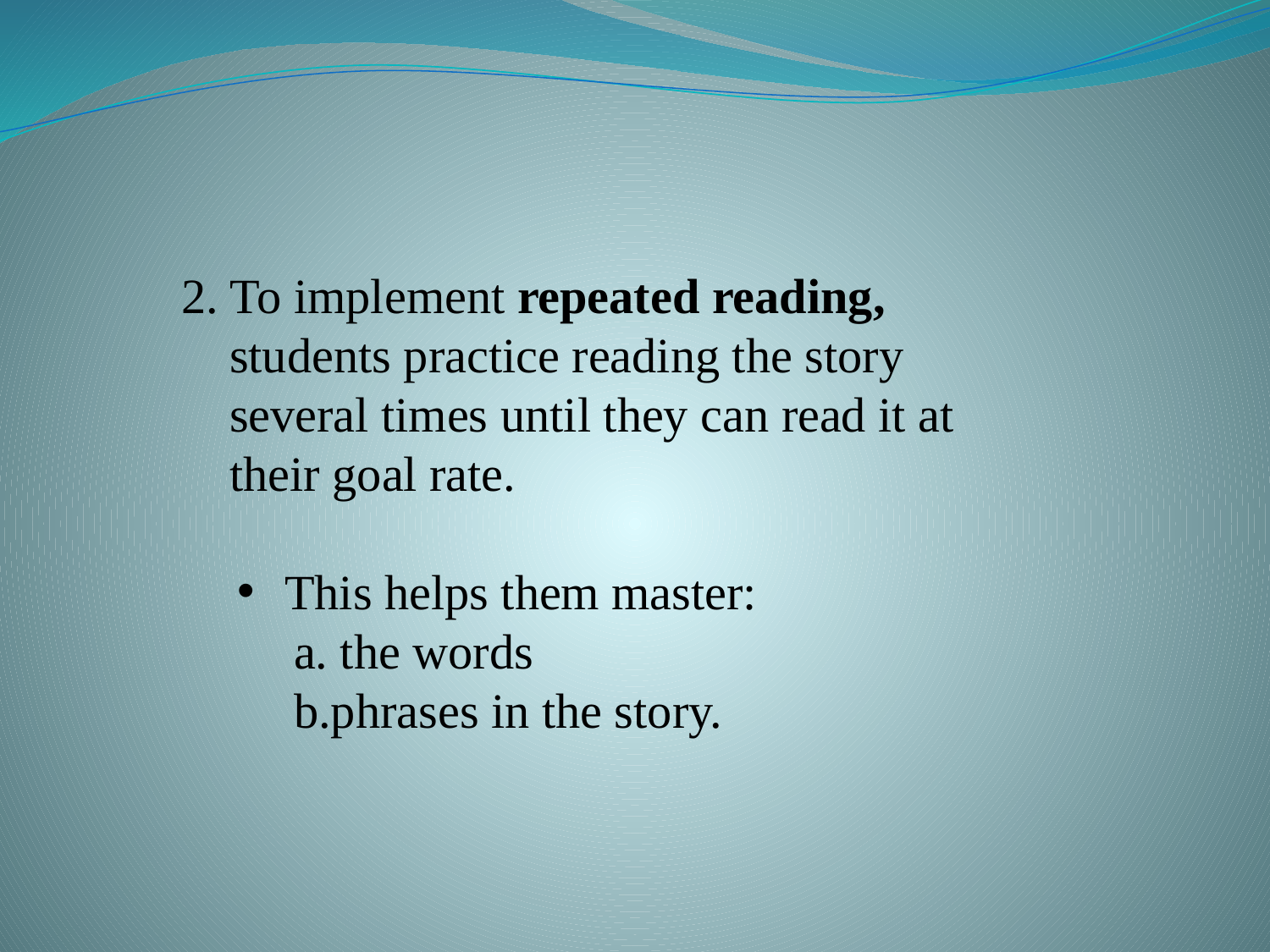

2. To implement repeated reading, students practice reading the story several times until they can read it at their goal rate.

This helps them master:
 the words
phrases in the story.